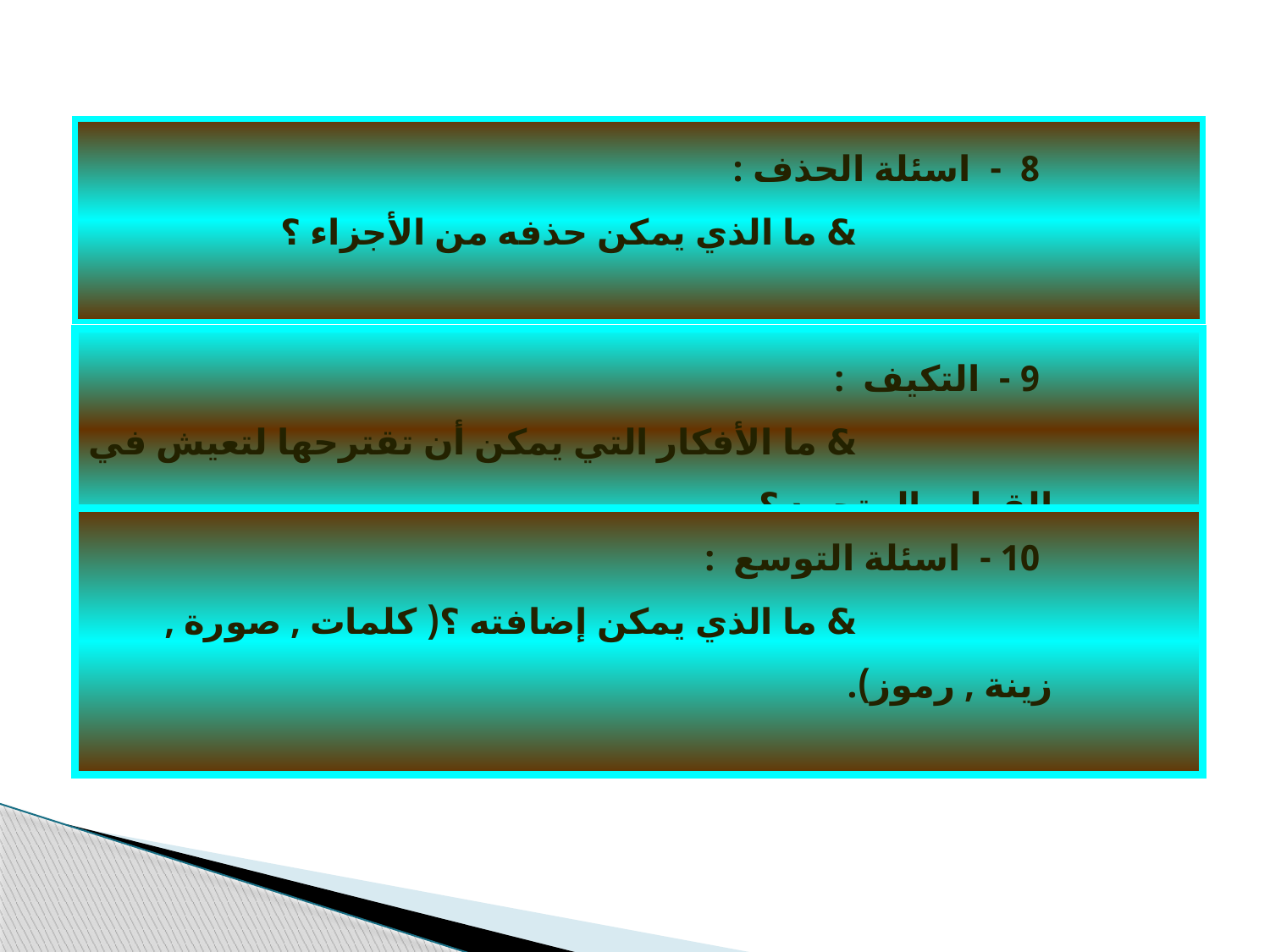

8  -  اسئلة الحذف :
                    & ما الذي يمكن حذفه من الأجزاء ؟

9 -  التكيف  :
                    & ما الأفكار التي يمكن أن تقترحها لتعيش في القطب المتجمد ؟
10 -  اسئلة التوسع  :
                    & ما الذي يمكن إضافته ؟( كلمات , صورة , زينة , رموز).